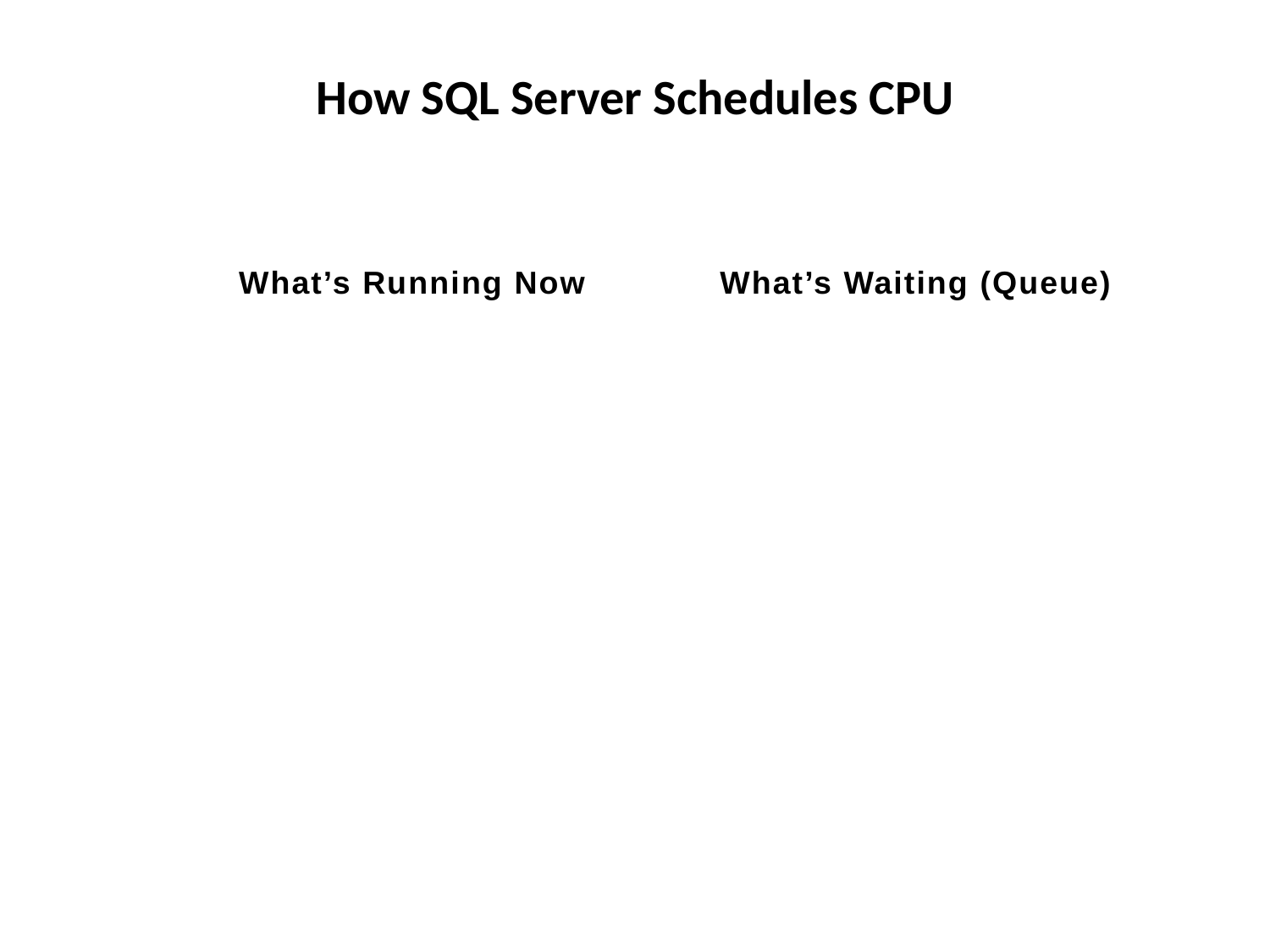

# How SQL Server Schedules CPU
What’s Running Now
What’s Waiting (Queue)